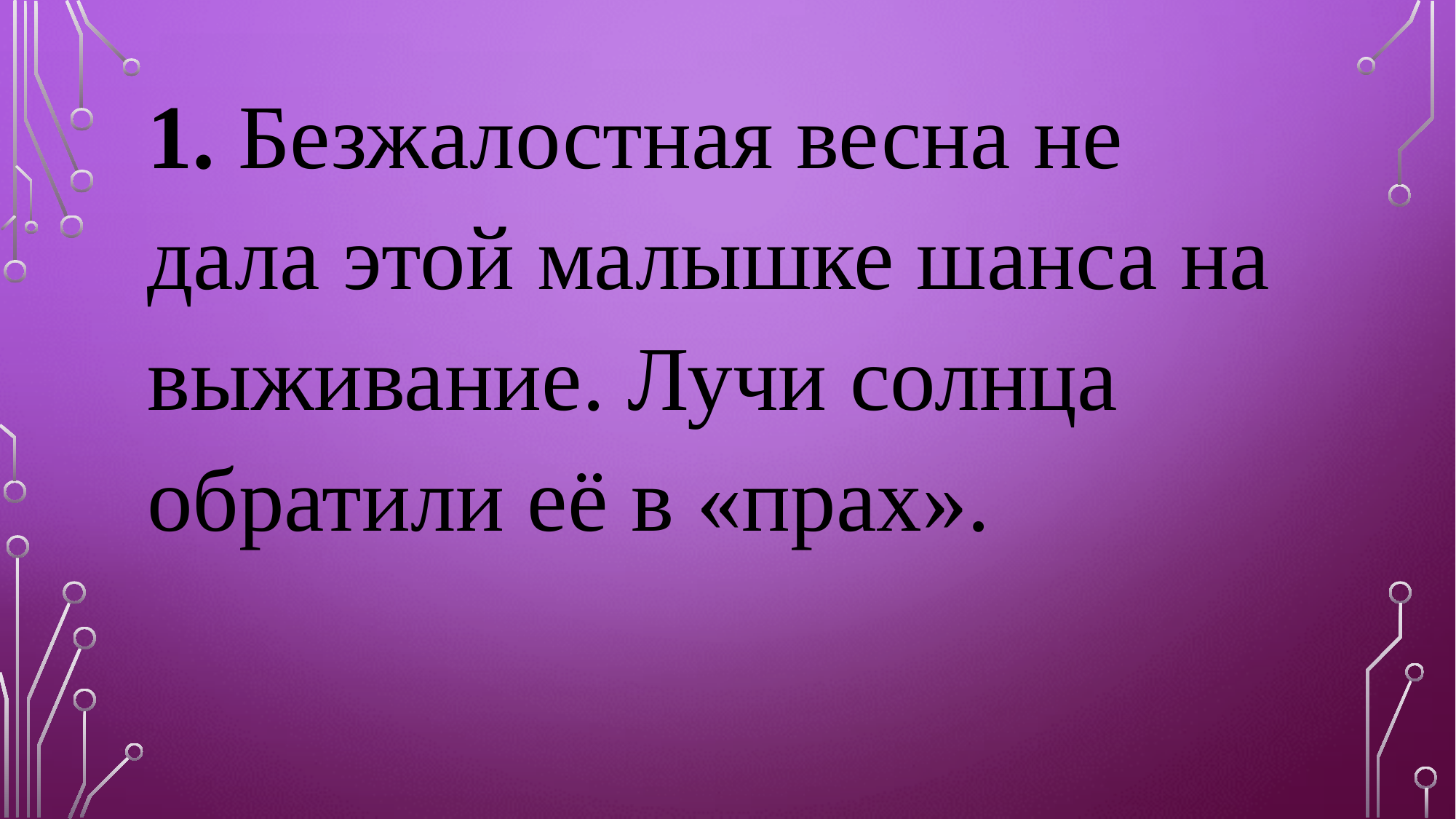

1. Безжалостная весна не дала этой малышке шанса на выживание. Лучи солнца обратили её в «прах».